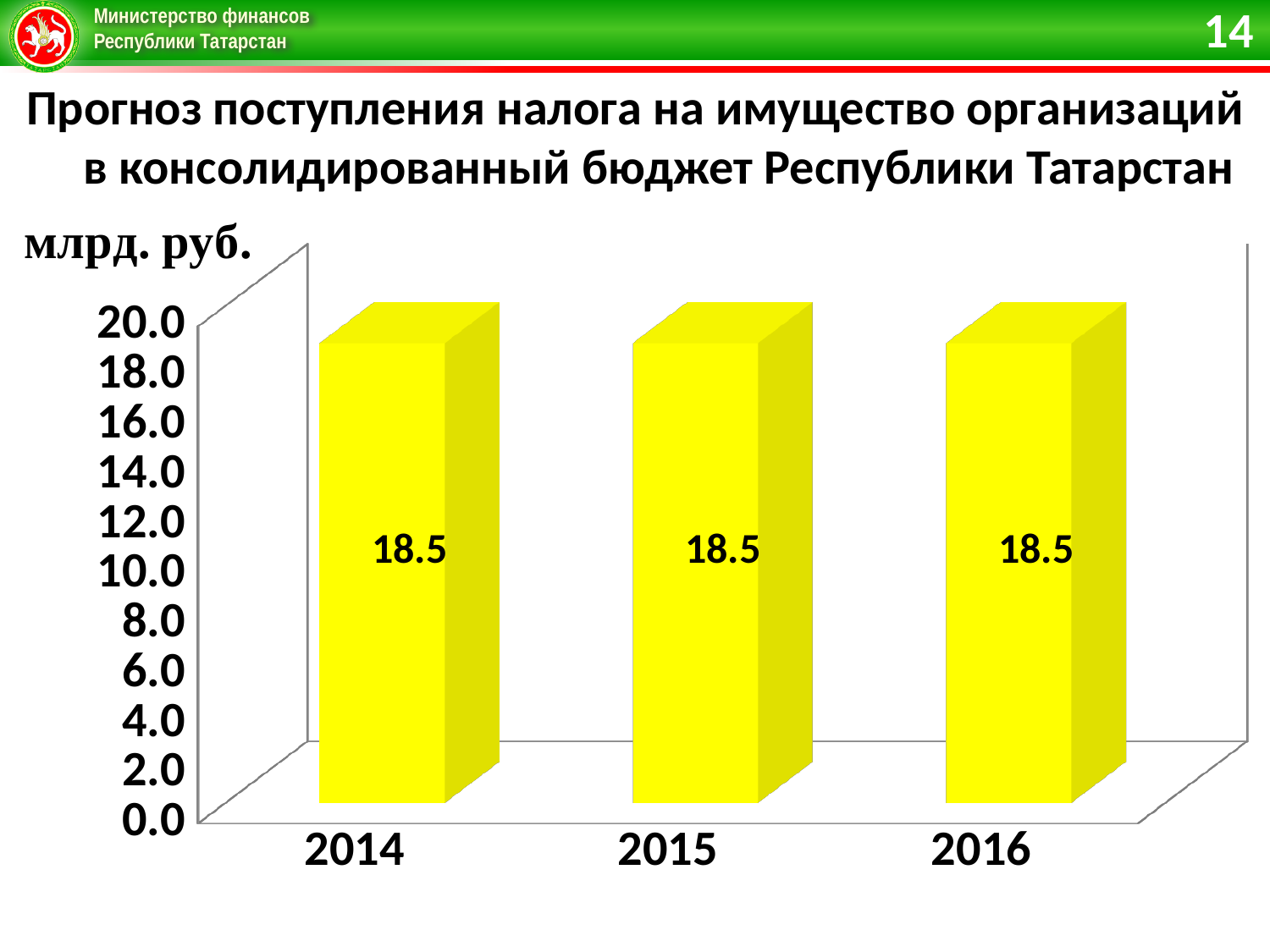

14
Прогноз поступления налога на имущество организаций
в консолидированный бюджет Республики Татарстан

[unsupported chart]